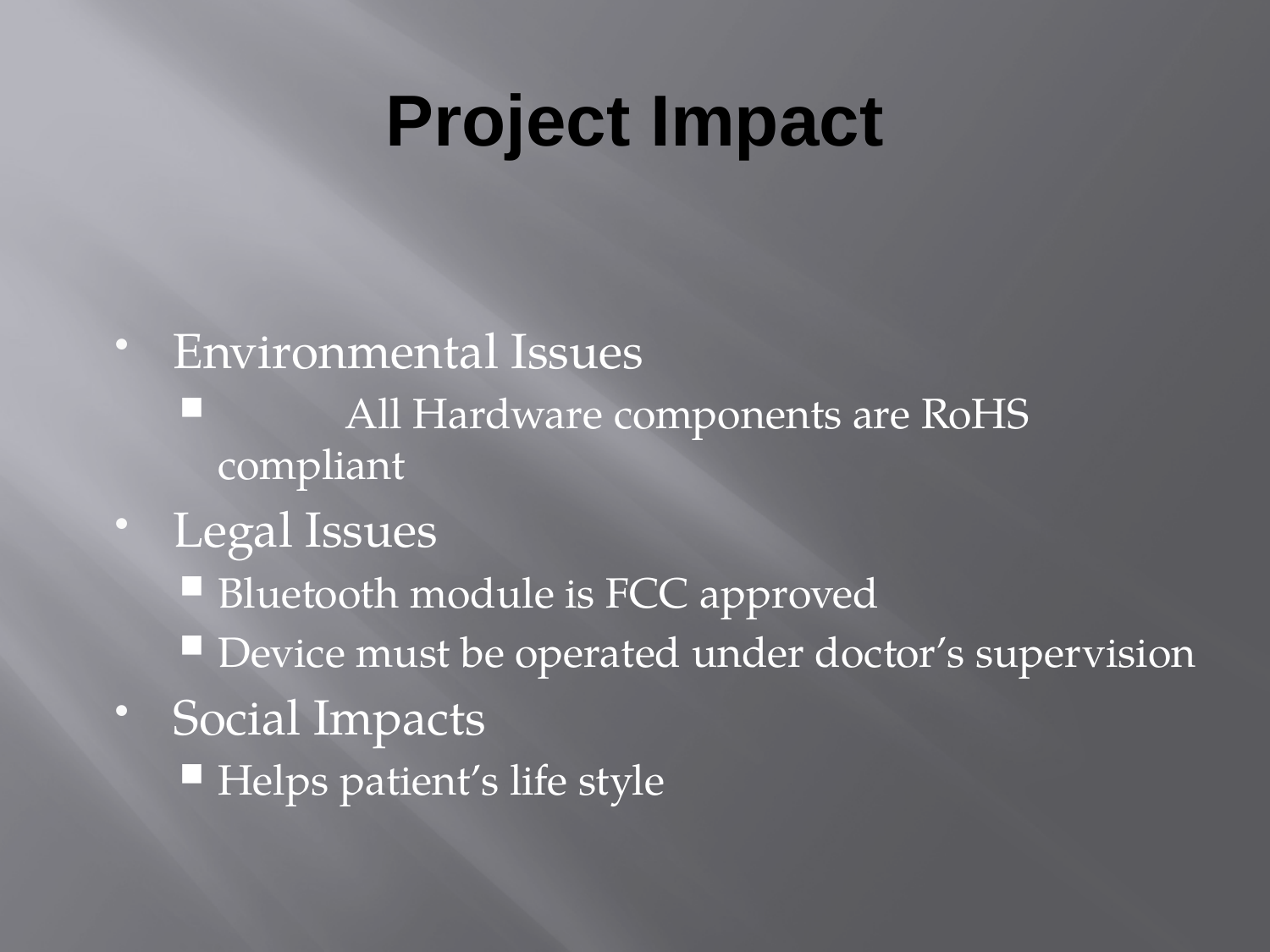

# Project Impact

Environmental Issues
	All Hardware components are RoHS compliant
Legal Issues
Bluetooth module is FCC approved
Device must be operated under doctor’s supervision
Social Impacts
Helps patient’s life style